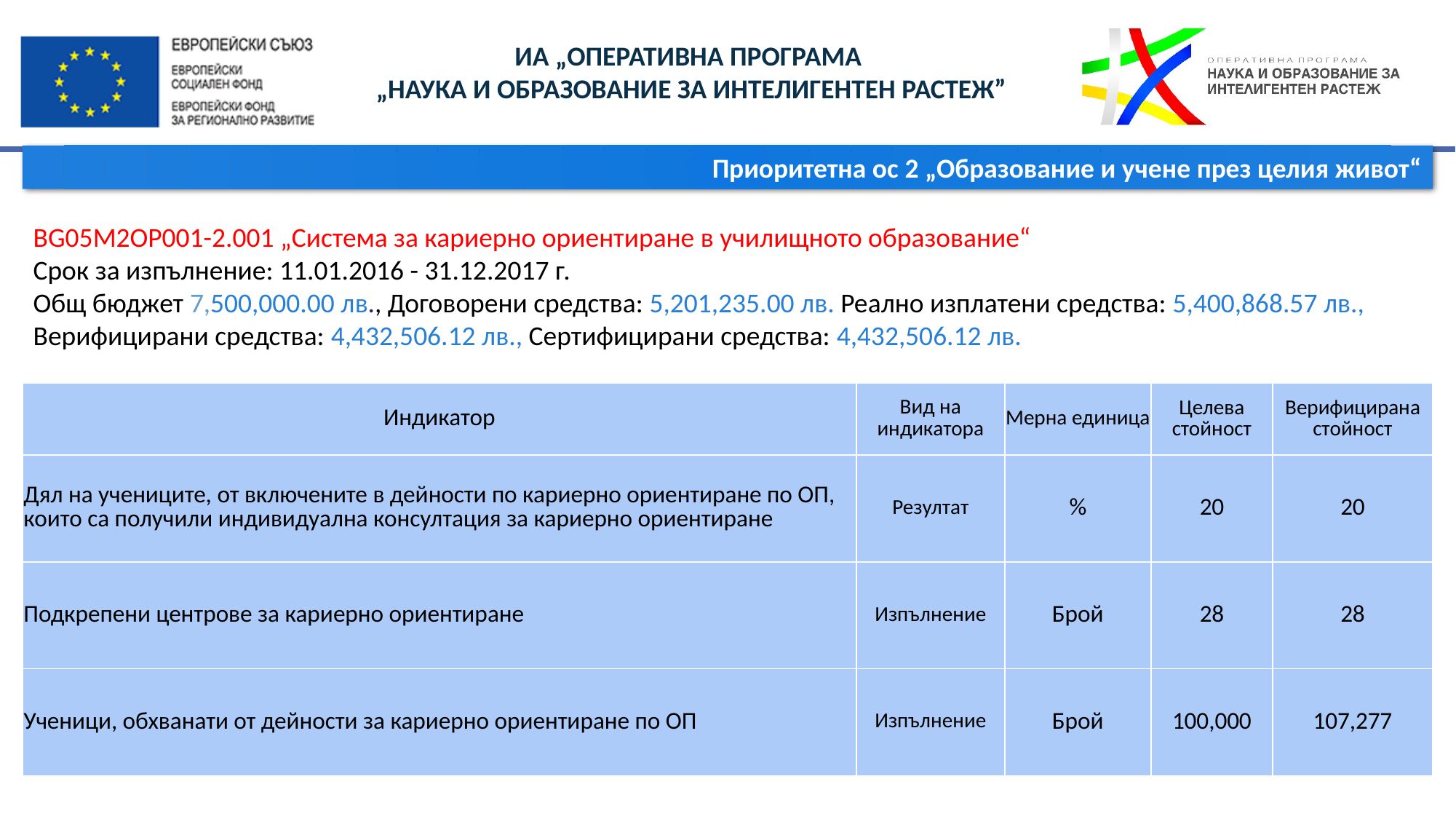

Приоритетна ос 2 „Образование и учене през целия живот“
BG05M2OP001-2.001 „Система за кариерно ориентиране в училищното образование“
Срок за изпълнение: 11.01.2016 - 31.12.2017 г.
Общ бюджет 7,500,000.00 лв., Договорени средства: 5,201,235.00 лв. Реално изплатени средства: 5,400,868.57 лв., Верифицирани средства: 4,432,506.12 лв., Сертифицирани средства: 4,432,506.12 лв.
| Индикатор | Вид на индикатора | Мерна единица | Целева стойност | Верифицирана стойност |
| --- | --- | --- | --- | --- |
| Дял на учениците, от включените в дейности по кариерно ориентиране по ОП, които са получили индивидуална консултация за кариерно ориентиране | Резултат | % | 20 | 20 |
| Подкрепени центрове за кариерно ориентиране | Изпълнение | Брой | 28 | 28 |
| Ученици, обхванати от дейности за кариерно ориентиране по ОП | Изпълнение | Брой | 100,000 | 107,277 |